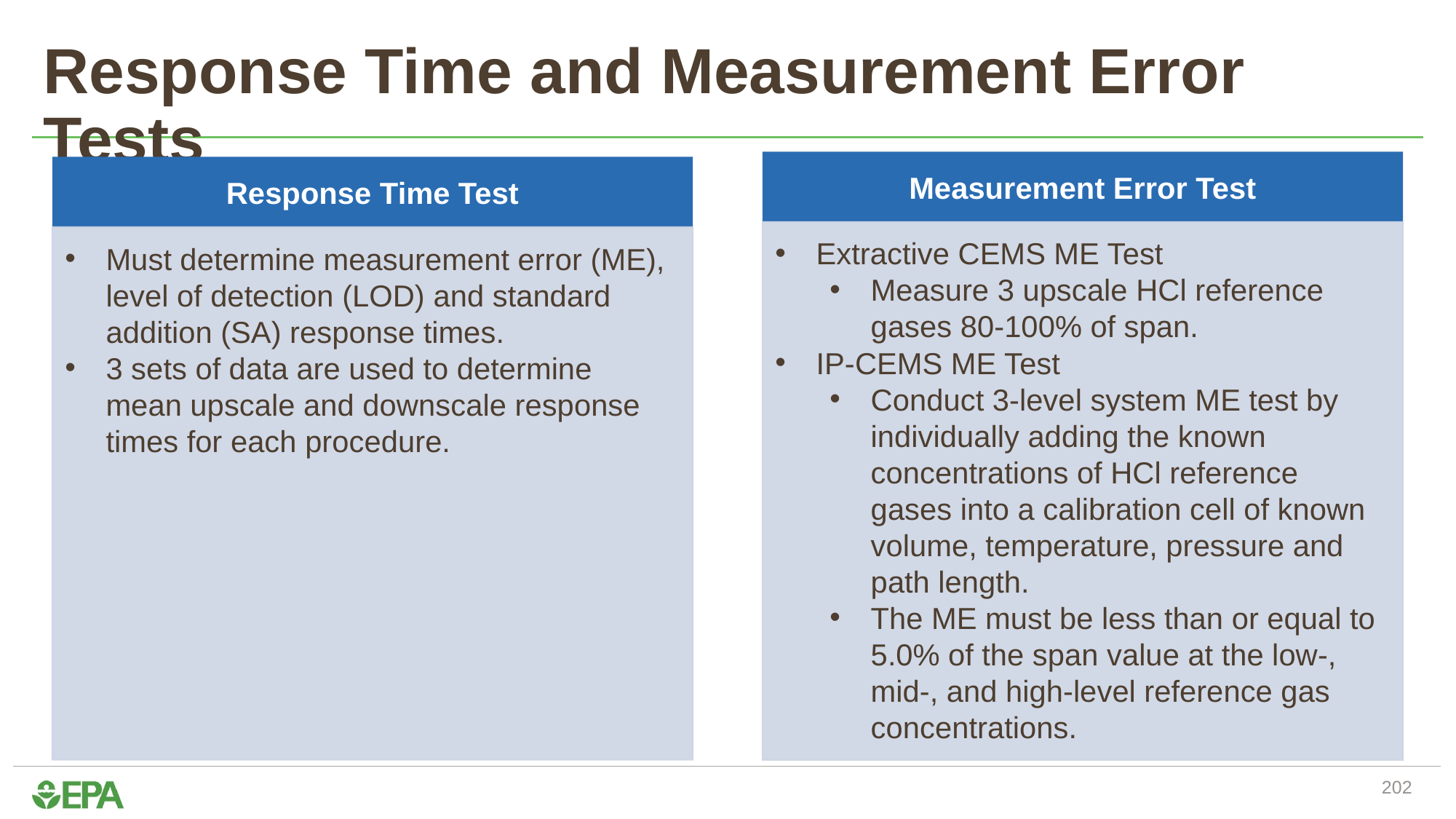

# Response Time and Measurement Error Tests
Measurement Error Test
Response Time Test
Extractive CEMS ME Test
Measure 3 upscale HCl reference gases 80-100% of span.
IP-CEMS ME Test
Conduct 3-level system ME test by individually adding the known concentrations of HCl reference gases into a calibration cell of known volume, temperature, pressure and path length.
The ME must be less than or equal to 5.0% of the span value at the low-, mid-, and high-level reference gas concentrations.
Must determine measurement error (ME), level of detection (LOD) and standard addition (SA) response times.
3 sets of data are used to determine mean upscale and downscale response times for each procedure.